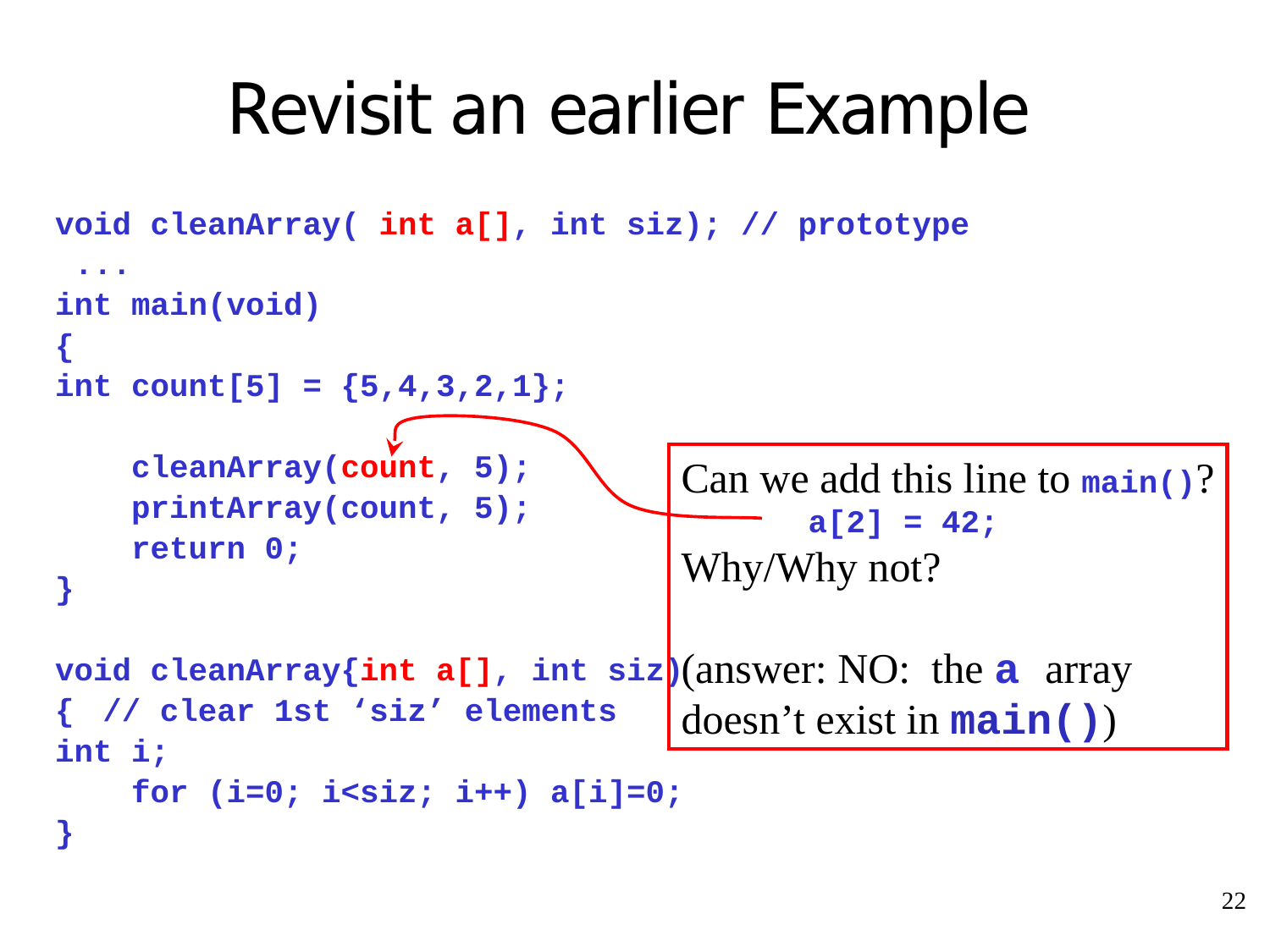

# Revisit an earlier Example
void cleanArray( int a[], int siz); // prototype
 ...
int main(void)
{
int count[5] = {5,4,3,2,1};

    cleanArray(count, 5);
    printArray(count, 5);
    return 0;
}

void cleanArray{int a[], int siz)
{	// clear 1st ‘siz’ elements
int i;
    for (i=0; i<siz; i++) a[i]=0;
}

Can we add this line to main()?
	a[2] = 42;
Why/Why not?

(answer: NO:  the a array
doesn’t exist in main())
22